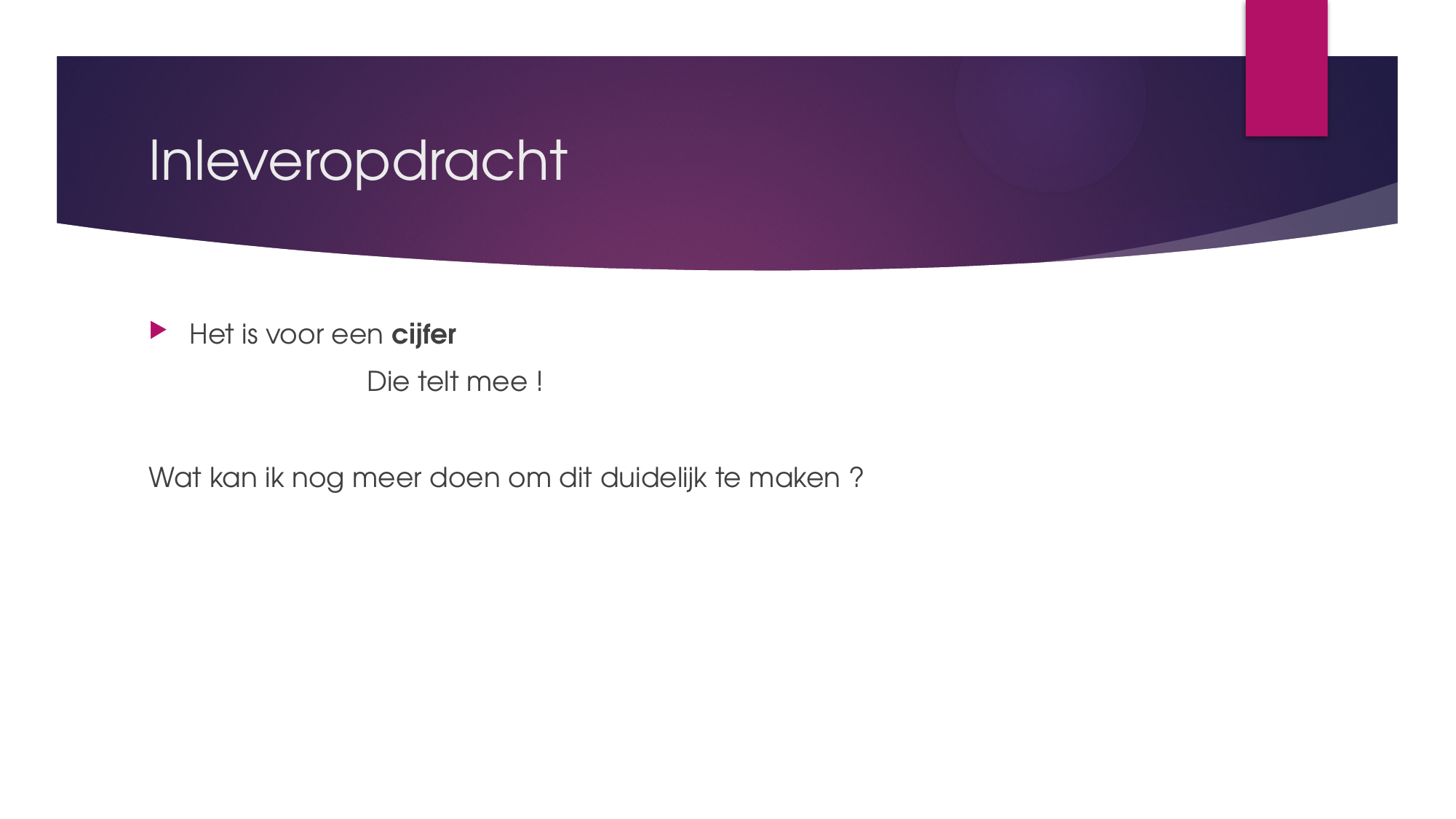

# Inleveropdracht
Het is voor een cijfer
		Die telt mee !

Wat kan ik nog meer doen om dit duidelijk te maken ?